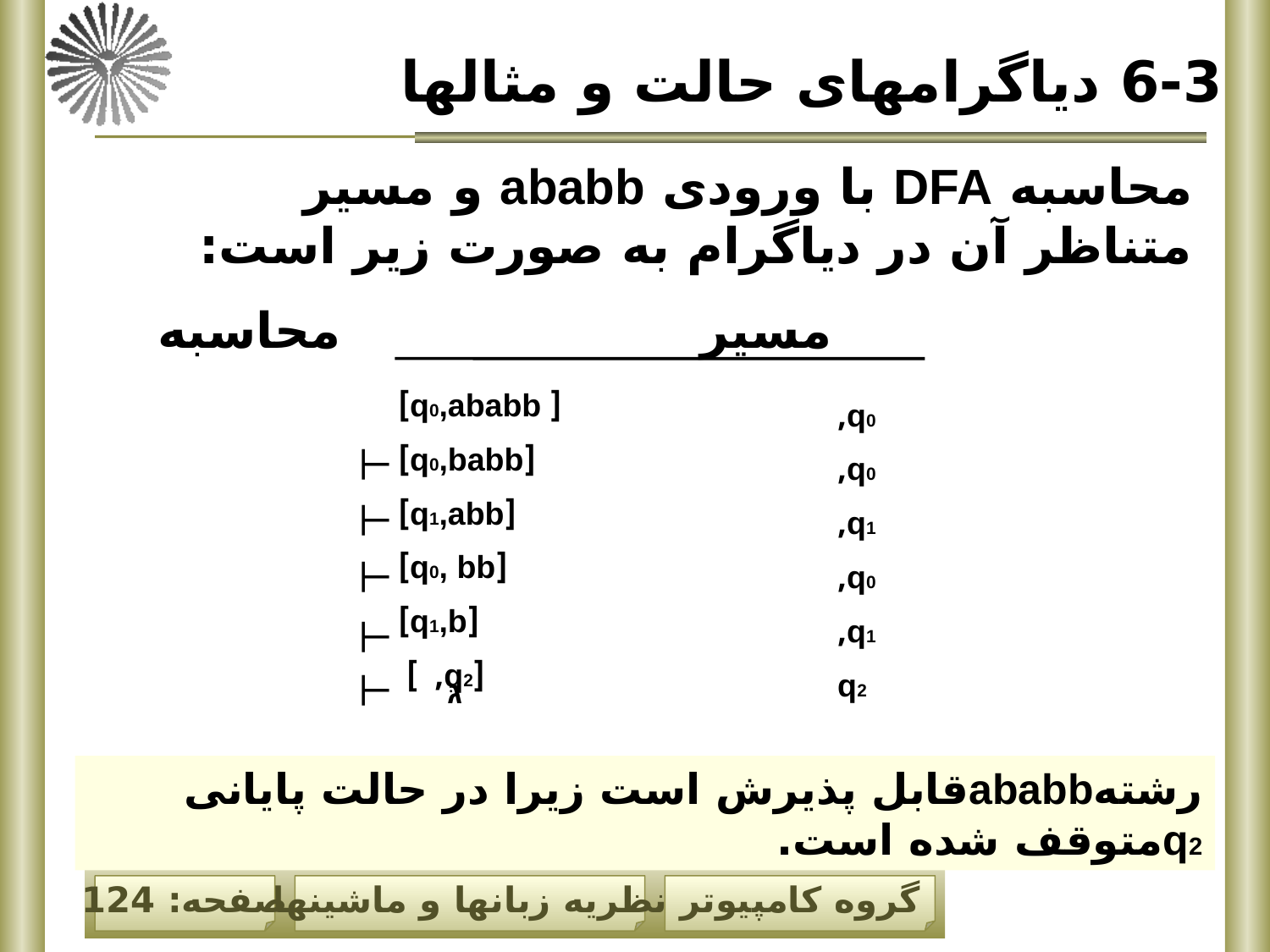

6-3 دیاگرامهای حالت و مثالها
محاسبه DFA با ورودی ababb و مسیر متناظر آن در دیاگرام به صورت زیر است:
                     مسیر                     محاسبه

[ q0,ababb]
[q0,babb]
[q1,abb]
[q0, bb]
[q1,b]
[q2,  ]
q0,
q0,
q1,
q0,
q1,
q2
┴
┴
┴
┴
┴
גּ
رشتهababbقابل پذیرش است زیرا در حالت پایانی q2متوقف شده است.